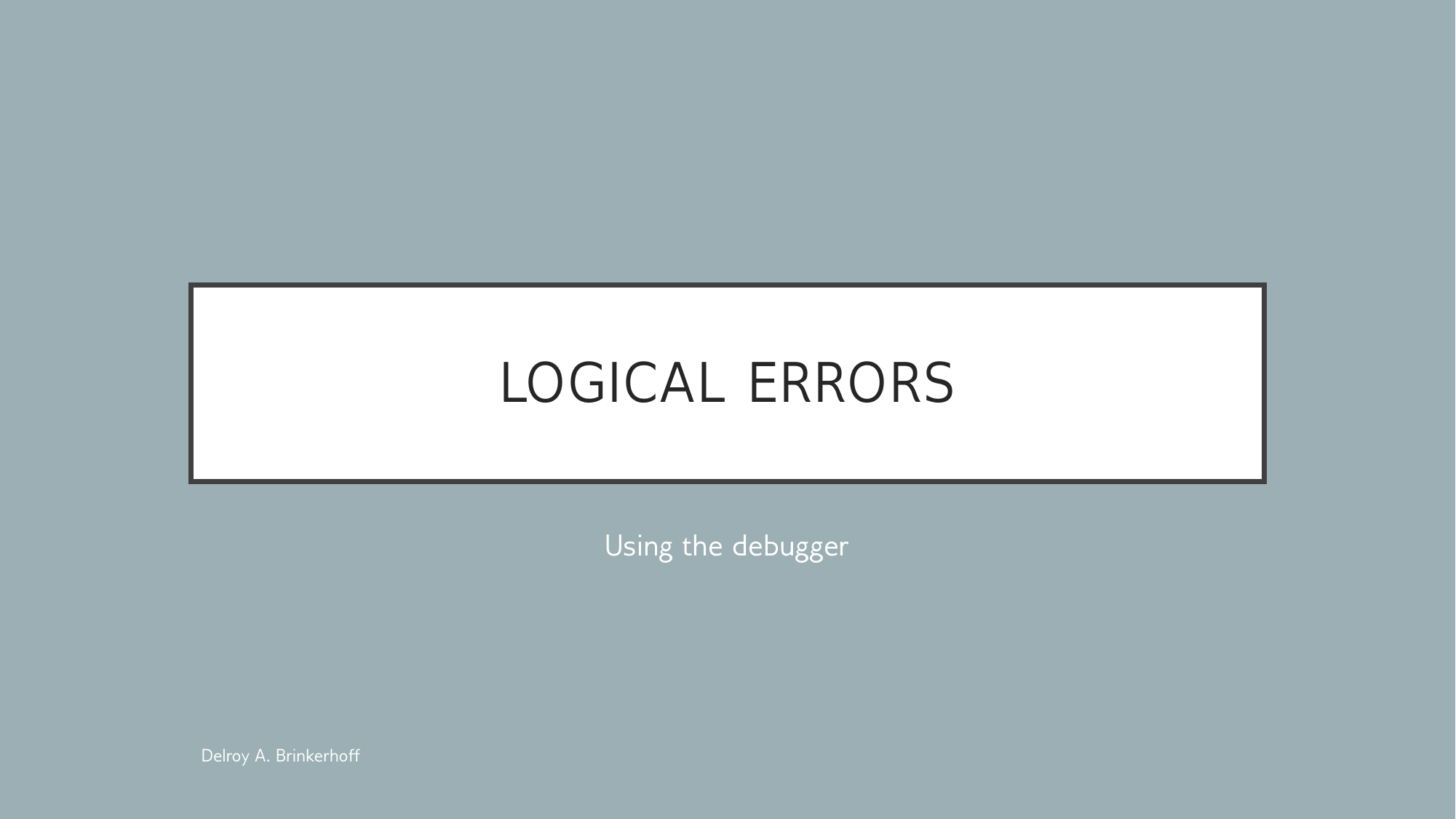

# Logical Errors
Using the debugger
Delroy A. Brinkerhoff